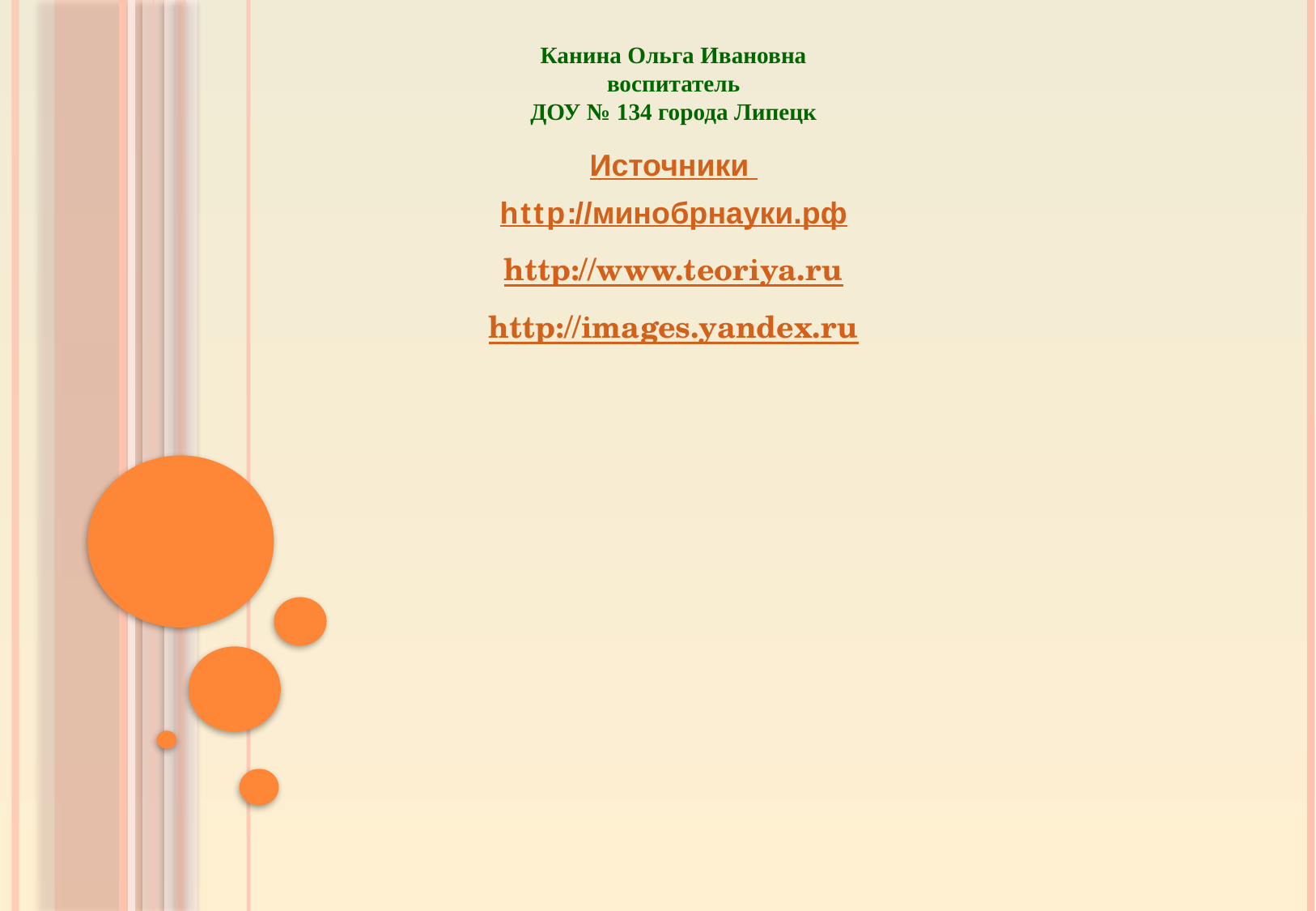

Канина Ольга Ивановна
воспитатель
ДОУ № 134 города Липецк

Источники
http://минобрнауки.рф
http://www.teoriya.ru
http://images.yandex.ru